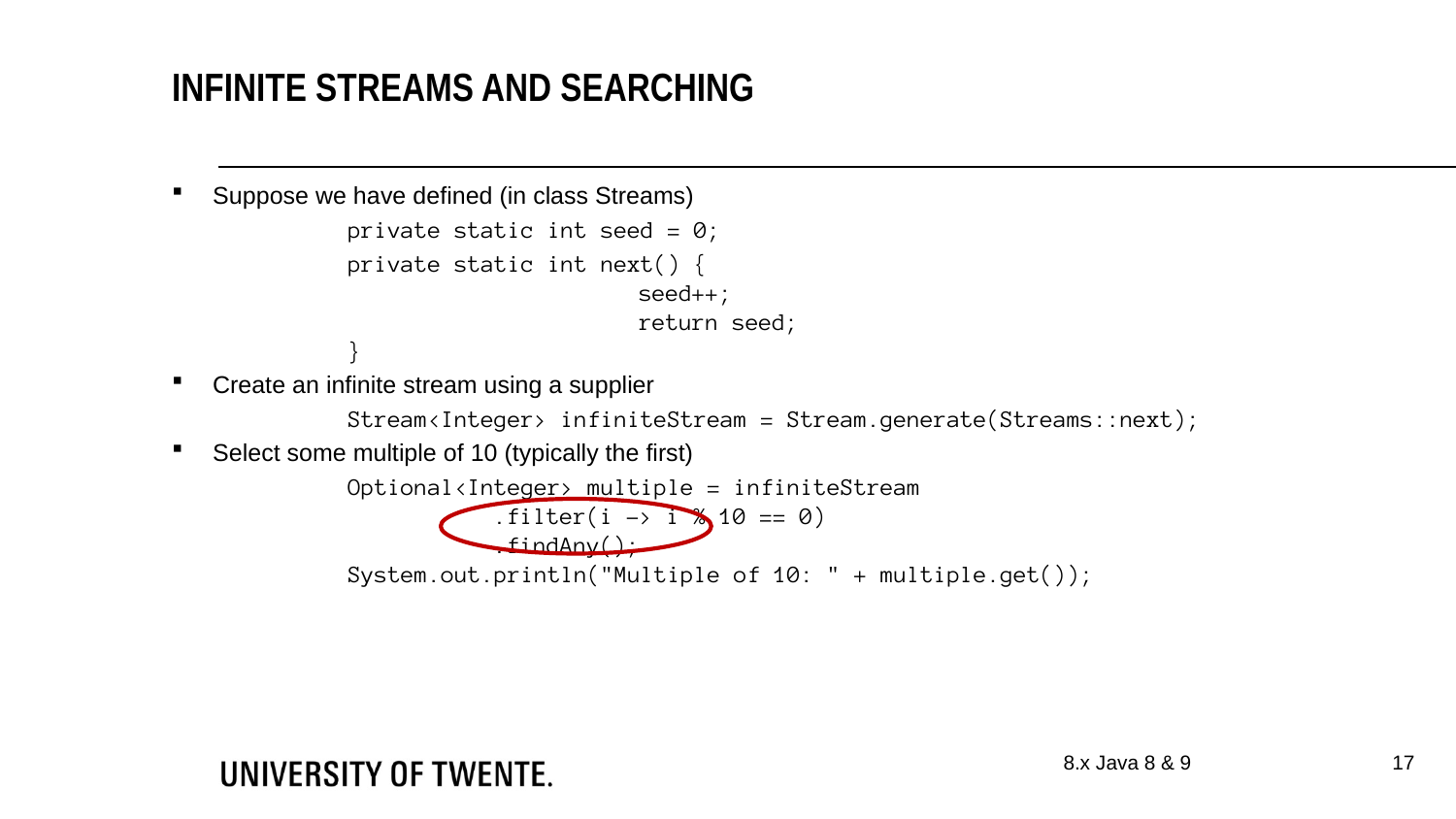

Infinite streams and searching
Suppose we have defined (in class Streams)
private static int seed = 0;
private static int next() {
		seed++;
		return seed;
}
Create an infinite stream using a supplier
Stream<Integer> infiniteStream = Stream.generate(Streams::next);
Select some multiple of 10 (typically the first)
Optional<Integer> multiple = infiniteStream
	.filter(i -> i % 10 == 0)
	.findAny();
System.out.println("Multiple of 10: " + multiple.get());

17
8.x Java 8 & 9